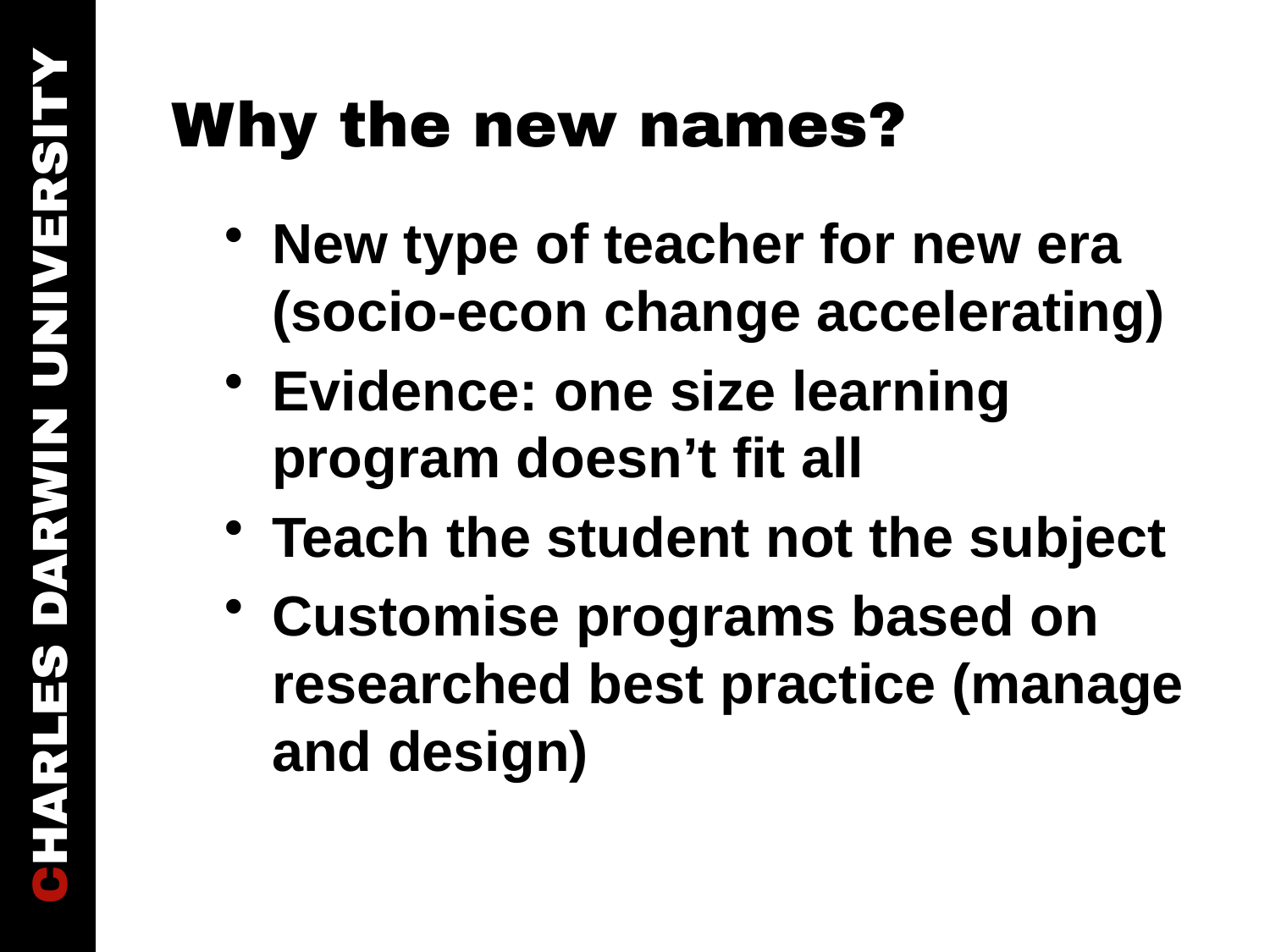

# Why the new names?
New type of teacher for new era (socio-econ change accelerating)
Evidence: one size learning program doesn’t fit all
Teach the student not the subject
Customise programs based on researched best practice (manage and design)